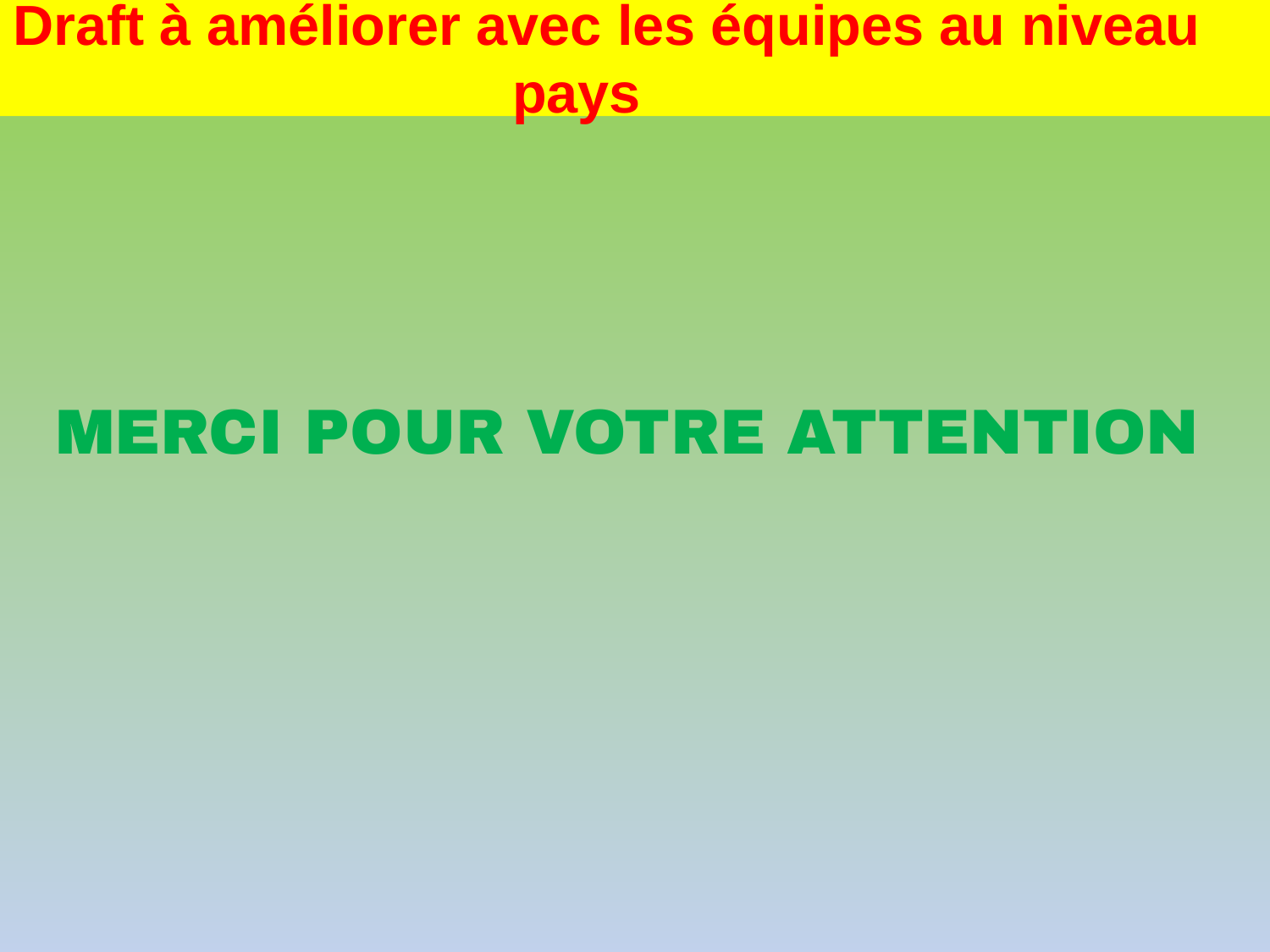

# Draft à améliorer avec les équipes au niveau pays

  MERCI POUR VOTRE ATTENTION